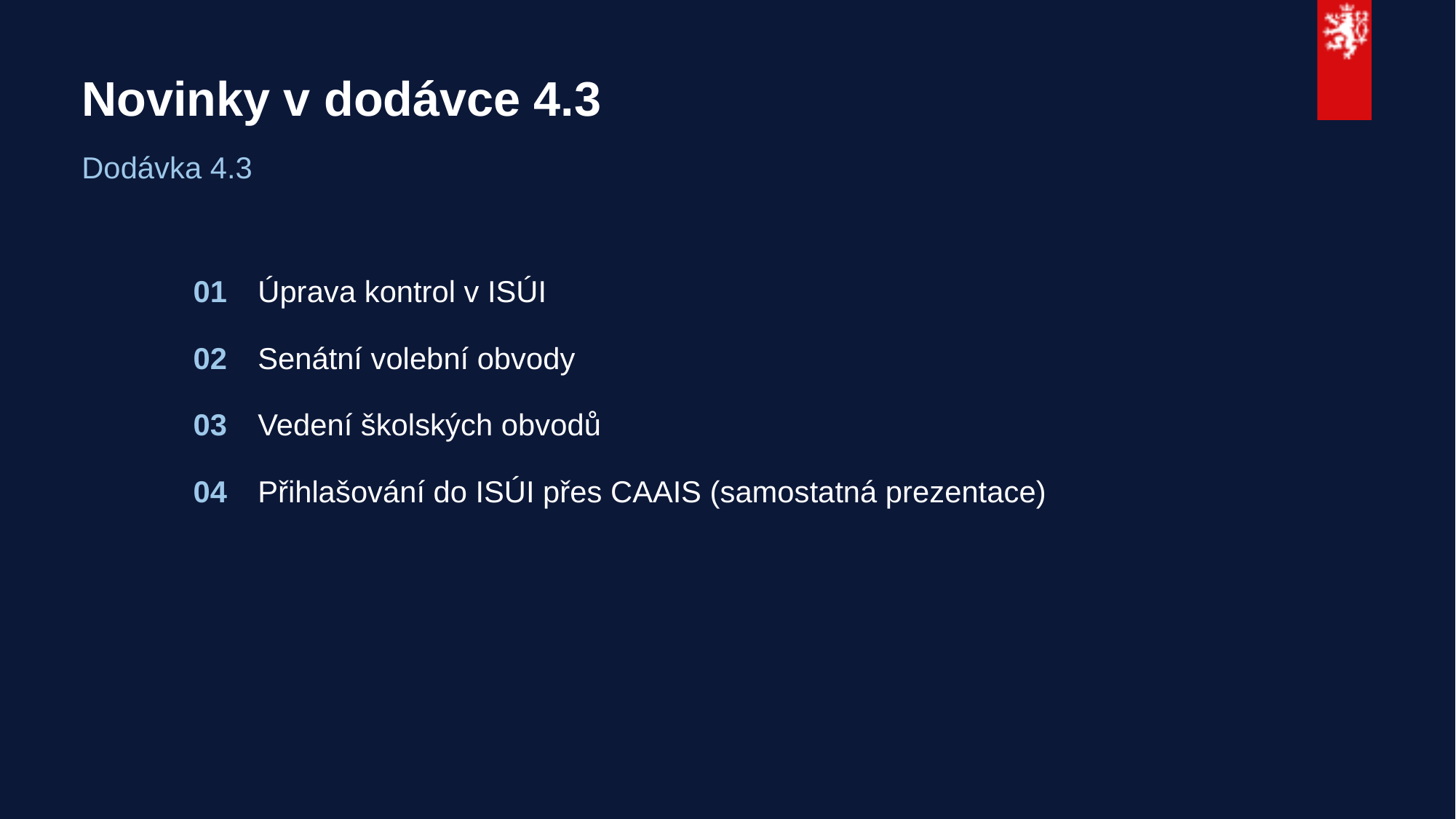

# Novinky v dodávce 4.3
Dodávka 4.3
01	Úprava kontrol v ISÚI
02	Senátní volební obvody
03	Vedení školských obvodů
04	Přihlašování do ISÚI přes CAAIS (samostatná prezentace)